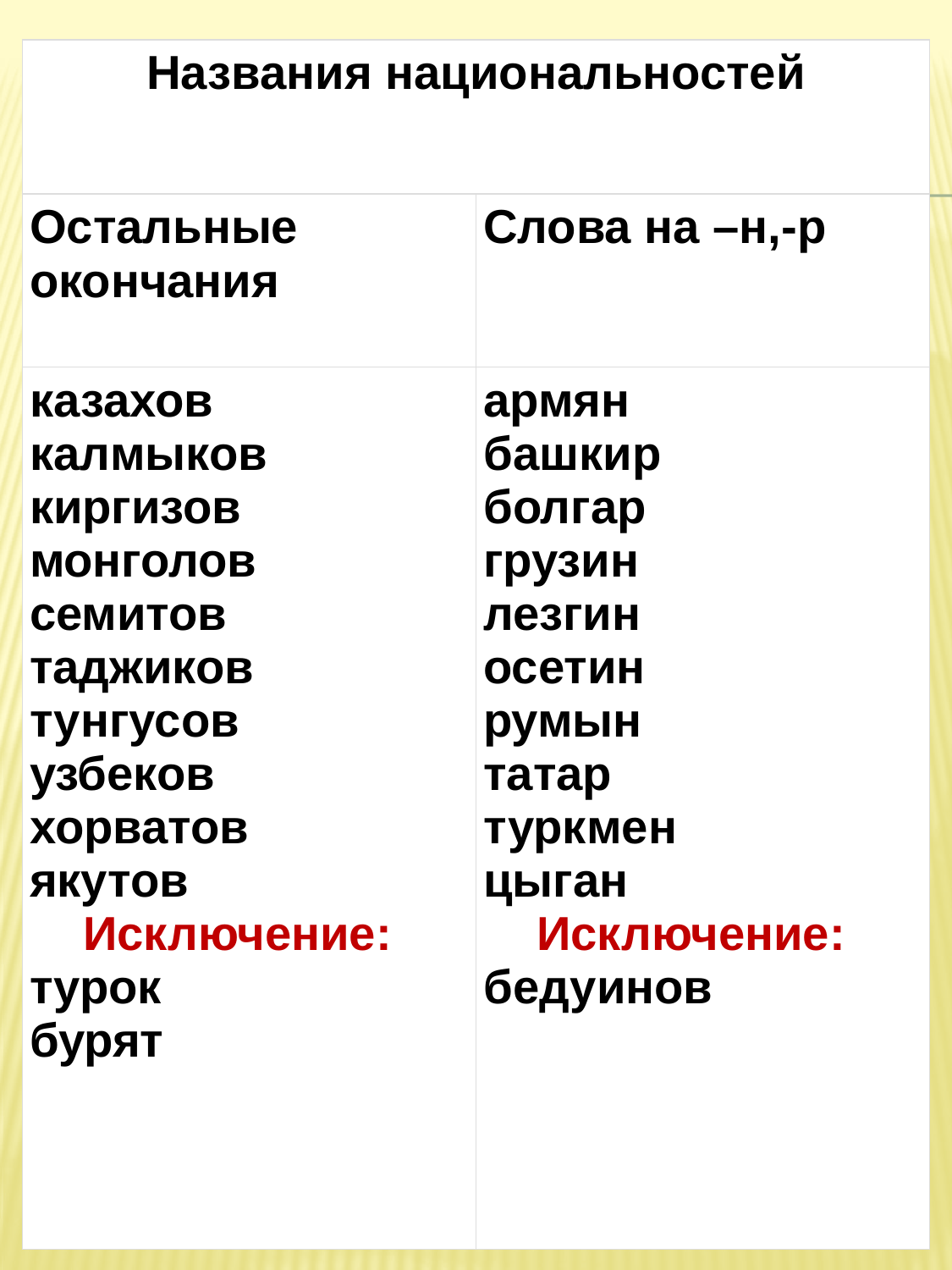

| Названия национальностей |  |
| --- | --- |
| Остальные окончания | Слова на –н,-р |
| казахов калмыков киргизов монголов семитов таджиков тунгусов узбеков хорватов якутов Исключение:  турок  бурят | армян башкир болгар грузин лезгин осетин румын татар туркмен цыган Исключение:  бедуинов |